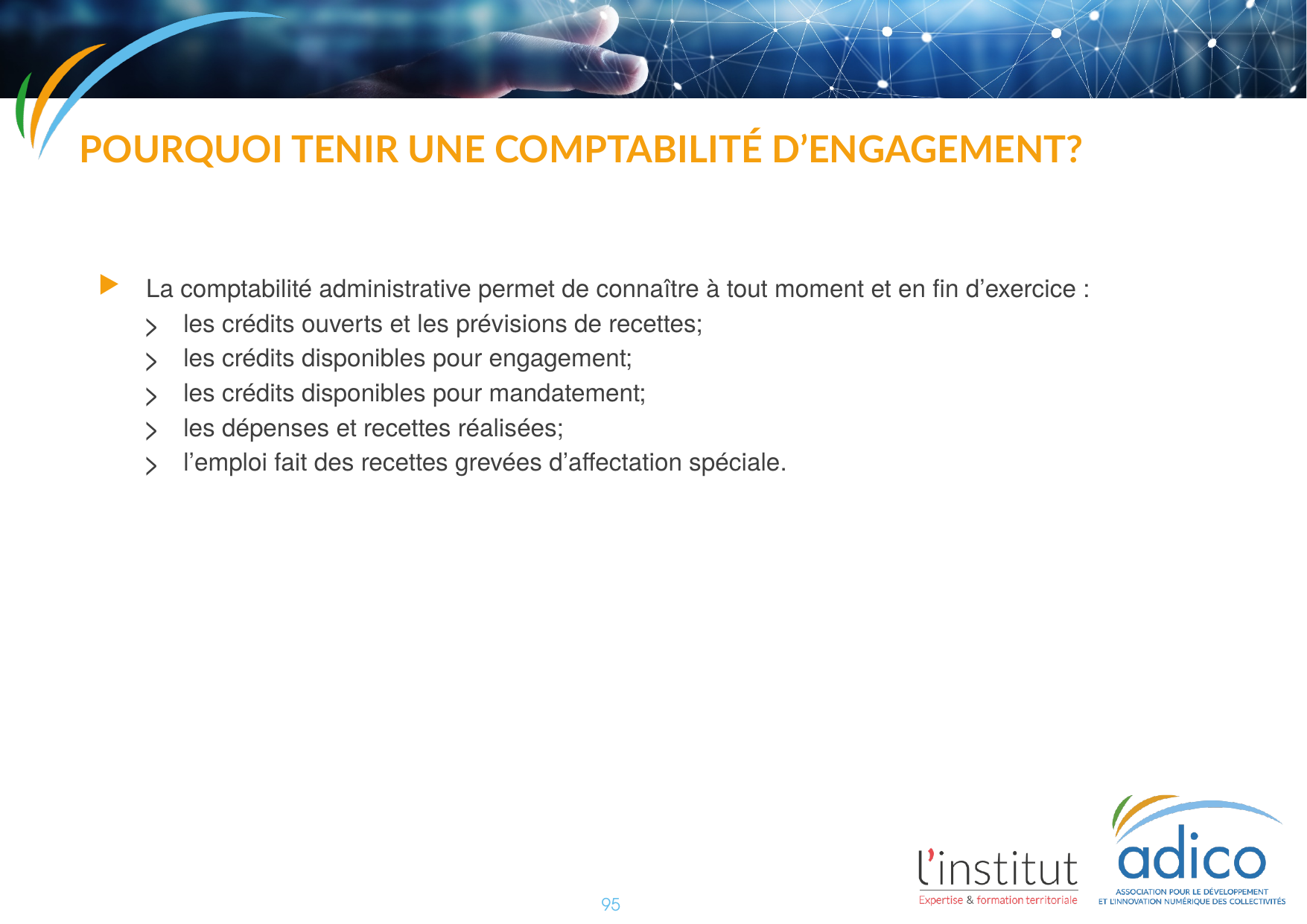

# Pourquoi tenir une comptabilité d’engagement?
La comptabilité administrative permet de connaître à tout moment et en fin d’exercice :
les crédits ouverts et les prévisions de recettes;
les crédits disponibles pour engagement;
les crédits disponibles pour mandatement;
les dépenses et recettes réalisées;
l’emploi fait des recettes grevées d’affectation spéciale.